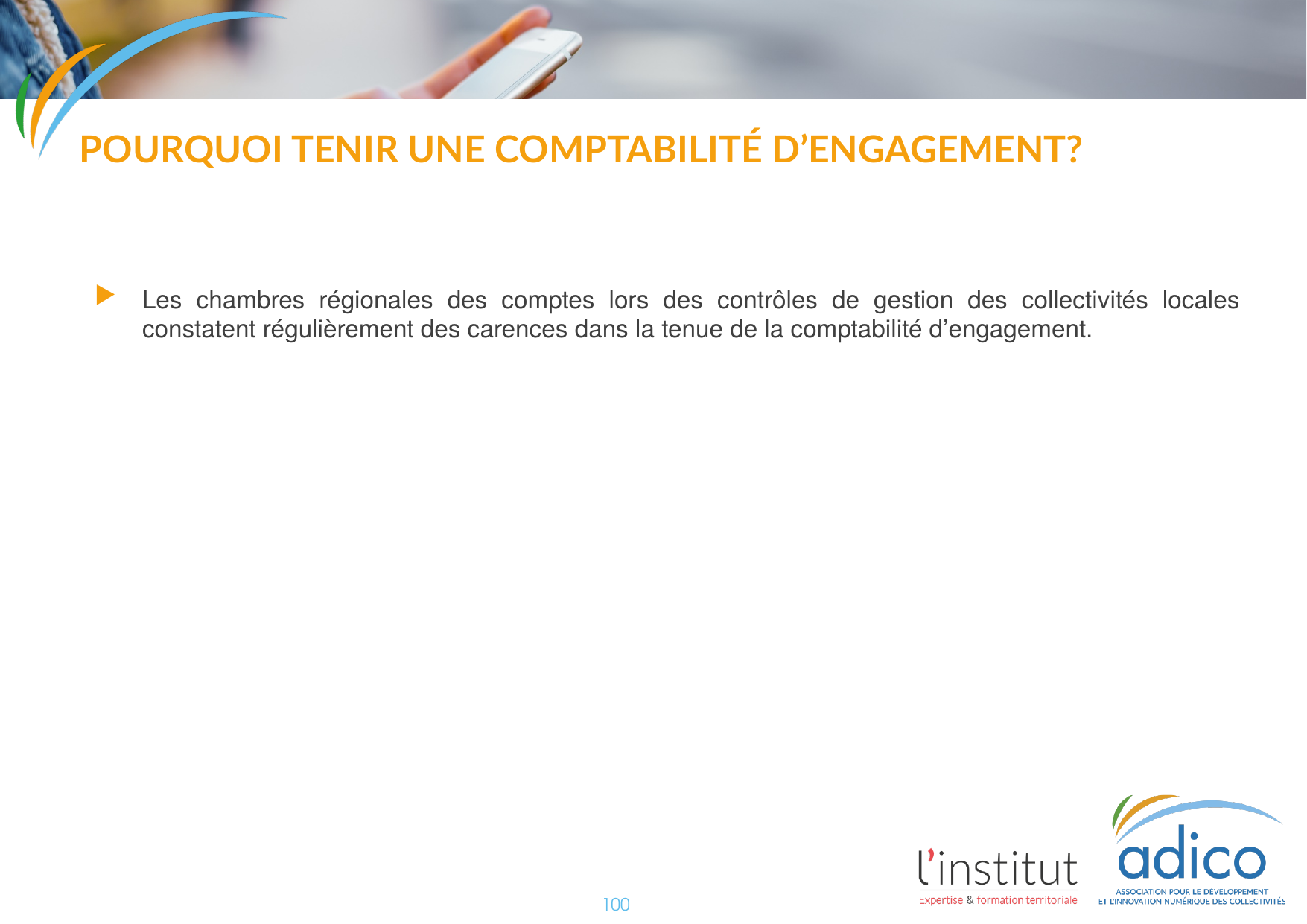

# Pourquoi tenir une comptabilité d’engagement?
Les chambres régionales des comptes lors des contrôles de gestion des collectivités locales constatent régulièrement des carences dans la tenue de la comptabilité d’engagement.